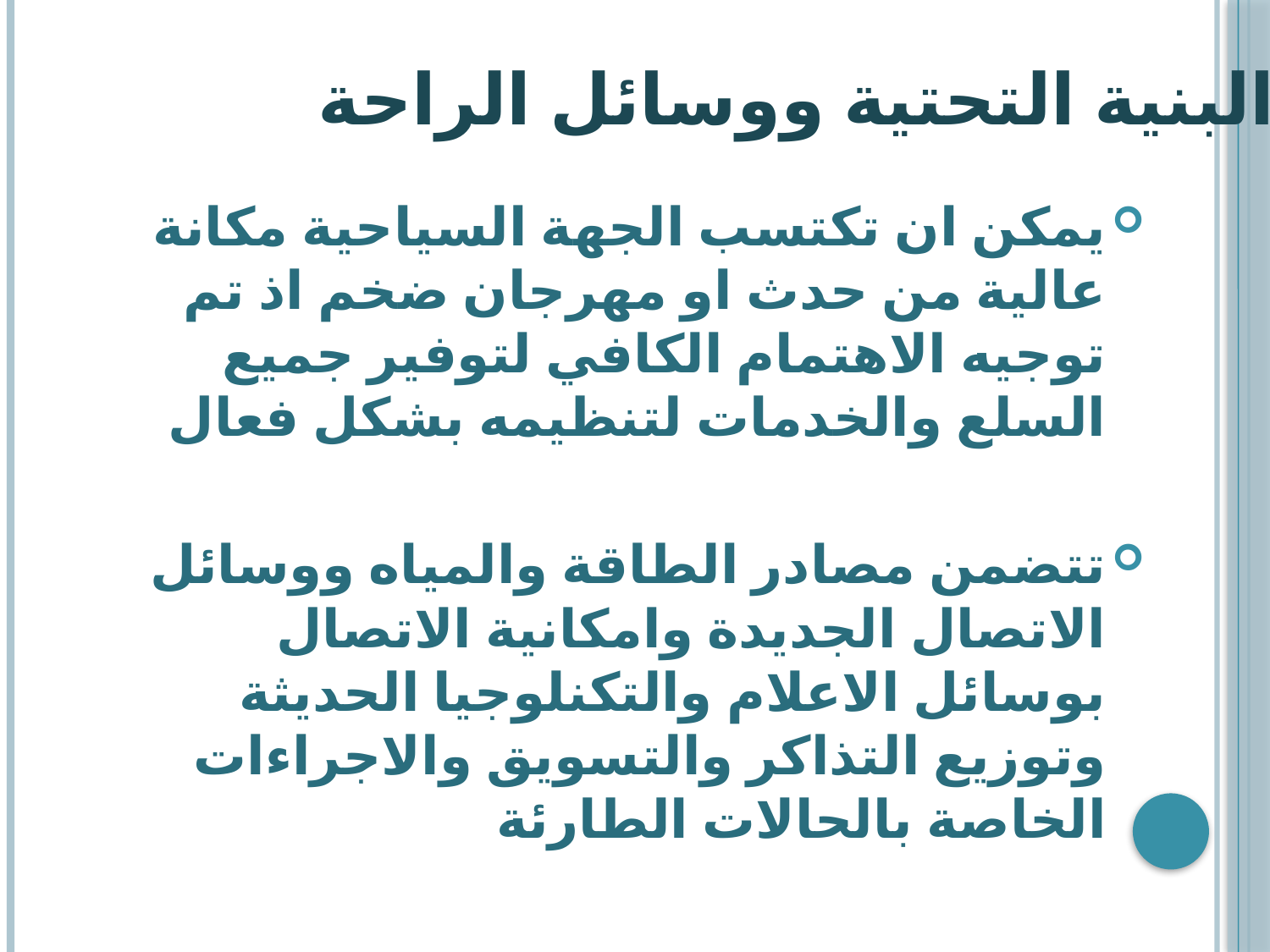

# البنية التحتية ووسائل الراحة
يمكن ان تكتسب الجهة السياحية مكانة عالية من حدث او مهرجان ضخم اذ تم توجيه الاهتمام الكافي لتوفير جميع السلع والخدمات لتنظيمه بشكل فعال

تتضمن مصادر الطاقة والمياه ووسائل الاتصال الجديدة وامكانية الاتصال بوسائل الاعلام والتكنلوجيا الحديثة وتوزيع التذاكر والتسويق والاجراءات الخاصة بالحالات الطارئة